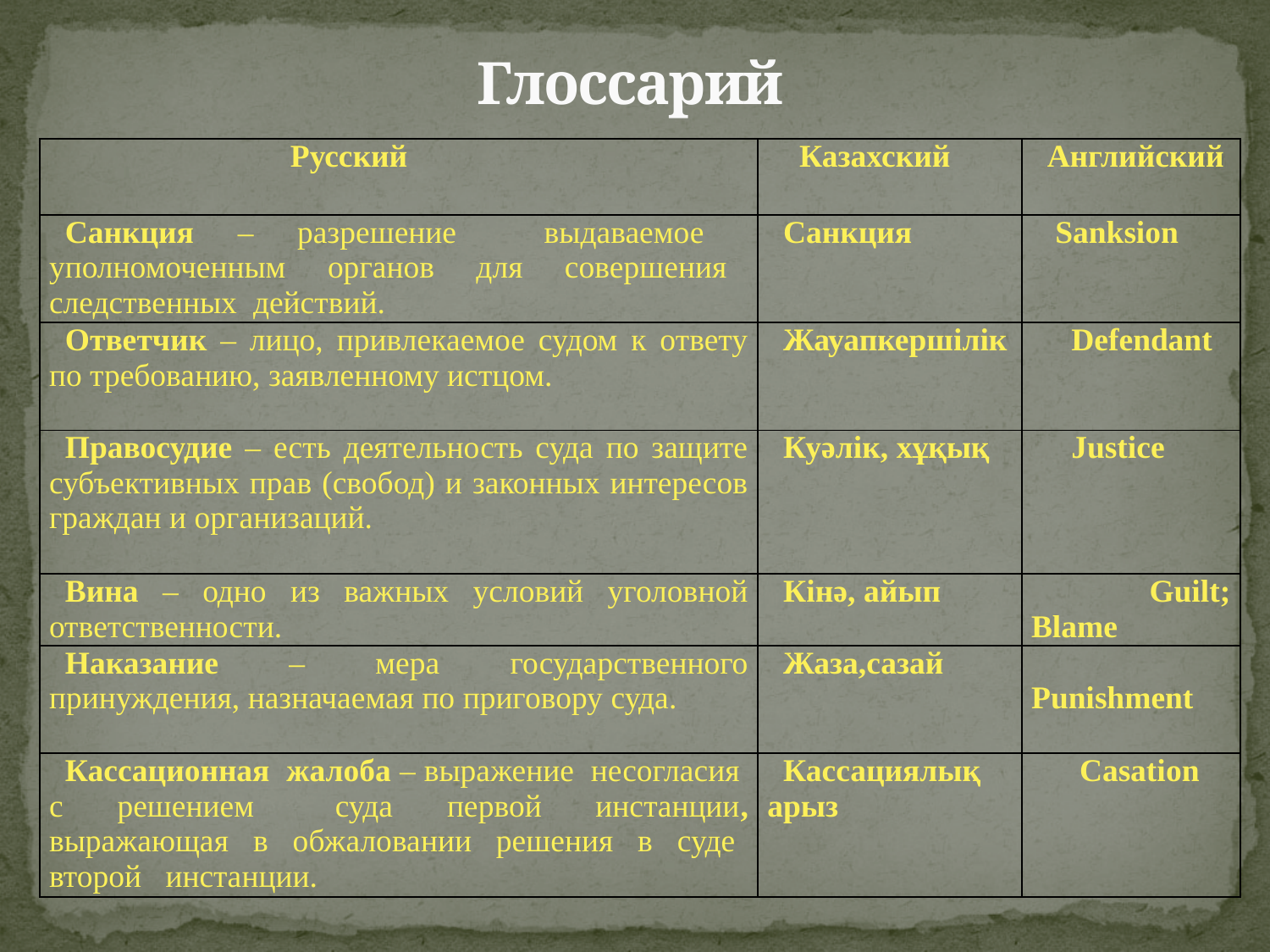

Глоссарий
| Русский | Казахский | Английский |
| --- | --- | --- |
| Санкция – разрешение выдаваемое уполномоченным органов для совершения следственных действий. | Санкция | Sanksion |
| Ответчик – лицо, привлекаемое судом к ответу по требованию, заявленному истцом. | Жауапкершілік | Defendant |
| Правосудие – есть деятельность суда по защите субъективных прав (свобод) и законных интересов граждан и организаций. | Куәлік, хұқық | Justice |
| Вина – одно из важных условий уголовной ответственности. | Кінә, айып | Guilt; Blame |
| Наказание – мера государственного принуждения, назначаемая по приговору суда. | Жаза,сазай | Punishment |
| Кассационная жалоба – выражение несогласия с решением суда первой инстанции, выражающая в обжаловании решения в суде второй инстанции. | Кассациялық арыз | Casation |